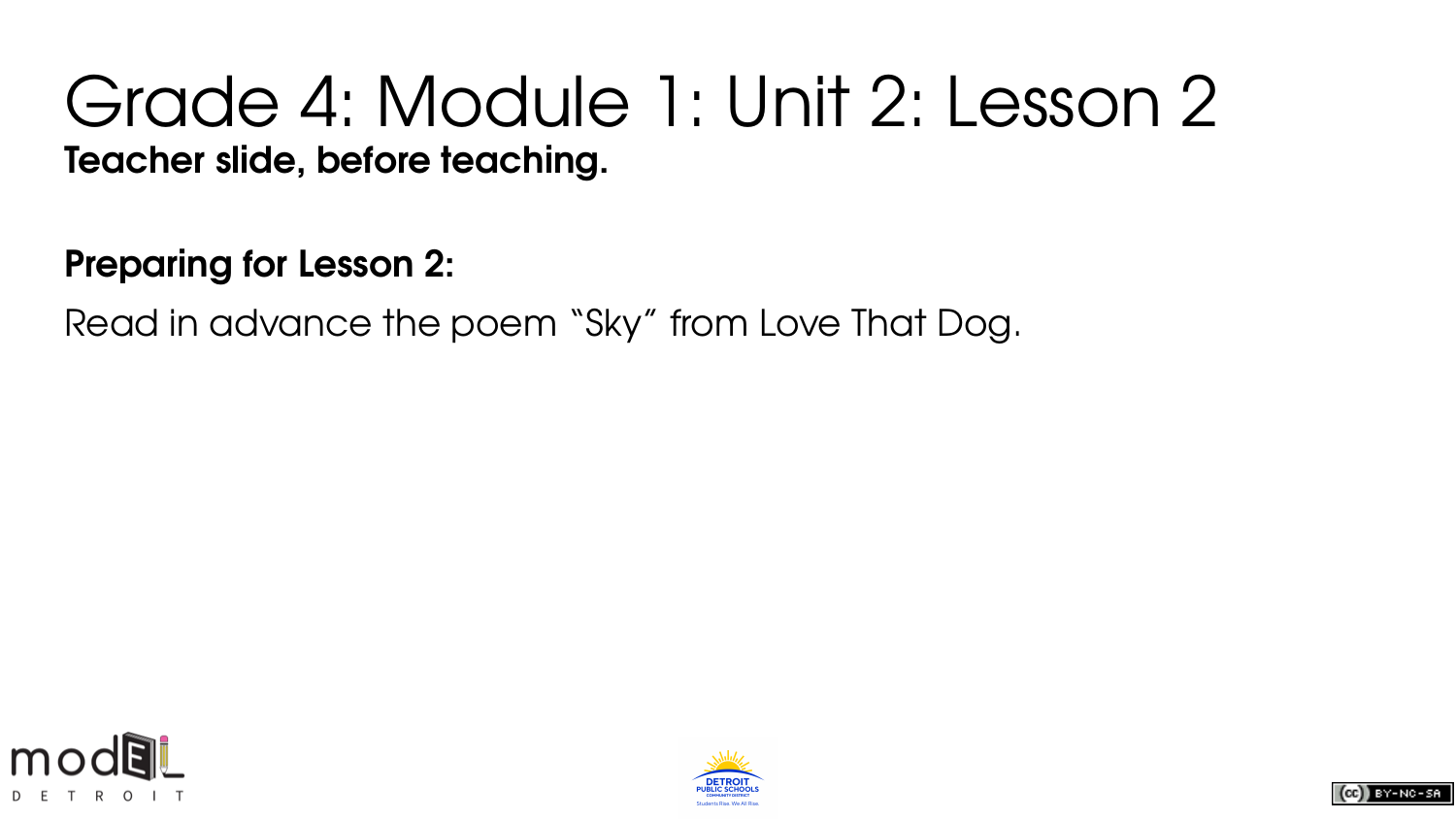

# Grade 4: Module 1: Unit 2: Lesson 2
Teacher slide, before teaching.
Preparing for Lesson 2:
Read in advance the poem “Sky” from Love That Dog.